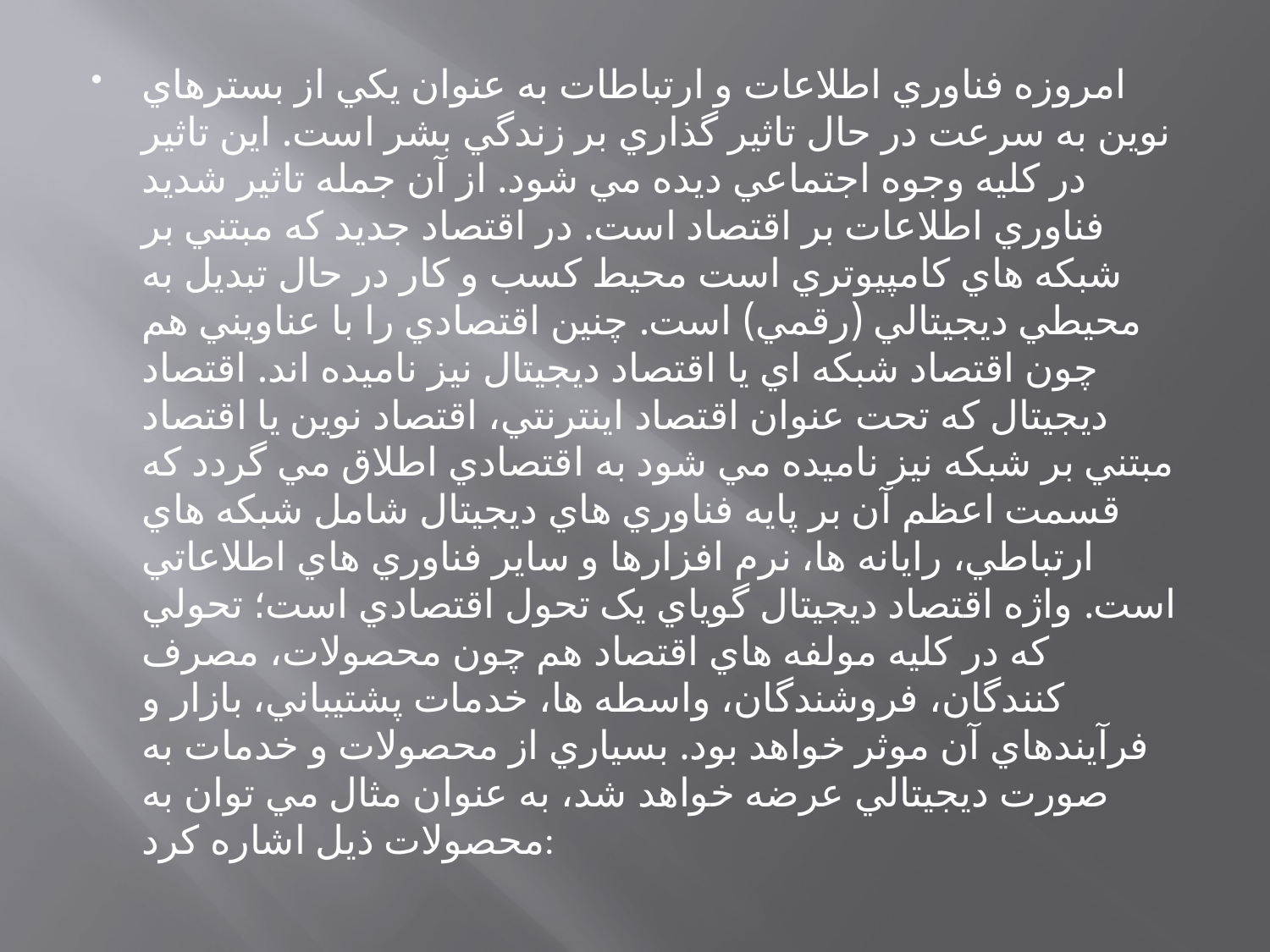

امروزه فناوري اطلاعات و ارتباطات به عنوان يکي از بسترهاي نوين به سرعت در حال تاثير گذاري بر زندگي بشر است. اين تاثير در کليه وجوه اجتماعي ديده مي شود. از آن جمله تاثير شديد فناوري اطلاعات بر اقتصاد است. در اقتصاد جديد که مبتني بر شبکه هاي کامپيوتري است محيط کسب و کار در حال تبديل به محيطي ديجيتالي (رقمي) است. چنين اقتصادي را با عناويني هم چون اقتصاد شبکه اي يا اقتصاد ديجيتال نيز ناميده اند. اقتصاد ديجيتال که تحت عنوان اقتصاد اينترنتي، اقتصاد نوين يا اقتصاد مبتني بر شبکه نيز ناميده مي شود به اقتصادي اطلاق مي گردد که قسمت اعظم آن بر پايه فناوري هاي ديجيتال شامل شبکه هاي ارتباطي، رايانه ها، نرم افزارها و ساير فناوري هاي اطلاعاتي است. واژه اقتصاد ديجيتال گوياي يک تحول اقتصادي است؛ تحولي که در کليه مولفه هاي اقتصاد هم چون محصولات، مصرف کنندگان، فروشندگان، واسطه ها، خدمات پشتيباني، بازار و فرآيندهاي آن موثر خواهد بود. بسياري از محصولات و خدمات به صورت ديجيتالي عرضه خواهد شد، به عنوان مثال مي توان به محصولات ذيل اشاره کرد: